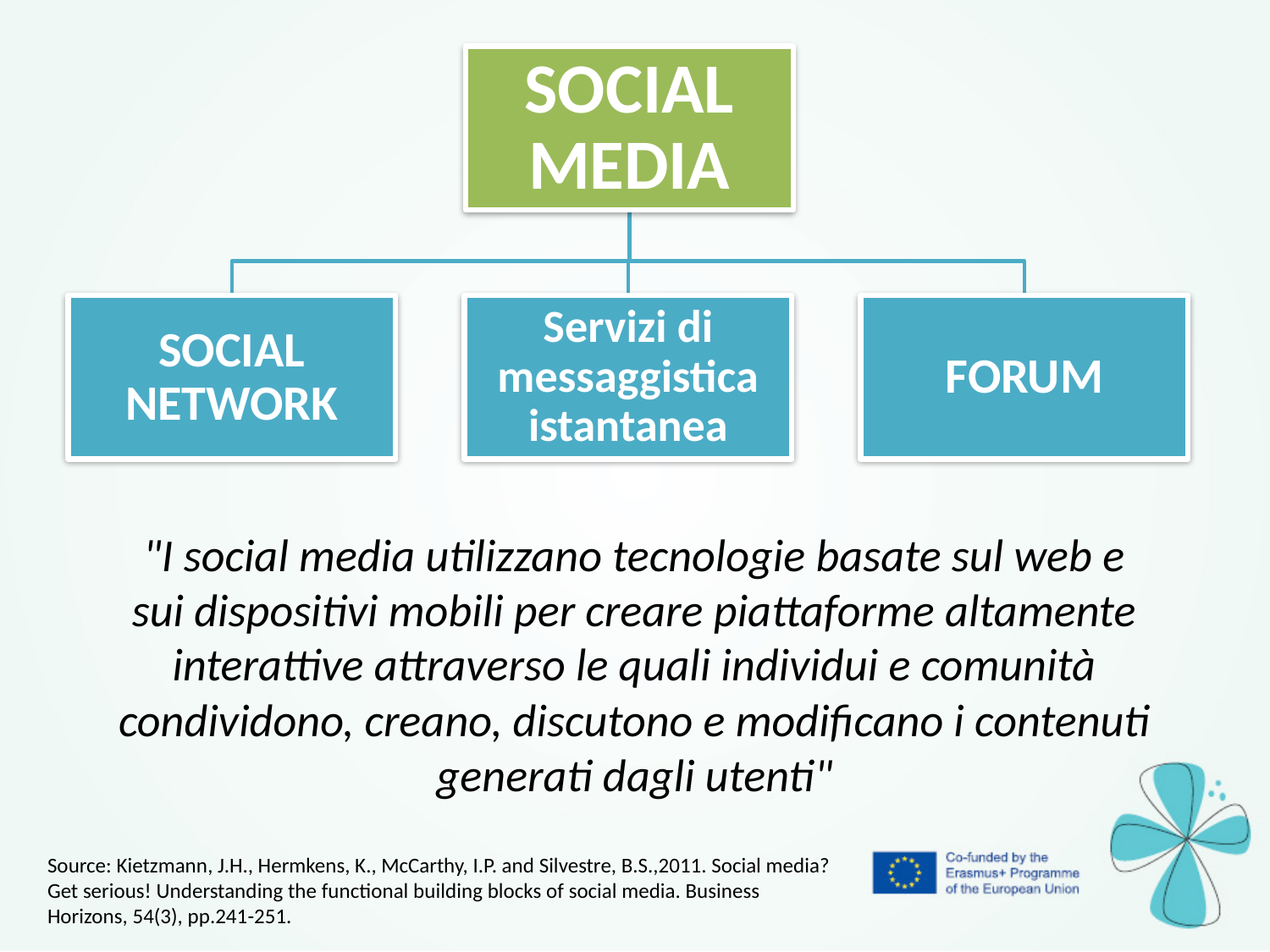

SOCIAL MEDIA
SOCIAL NETWORK
Servizi di messaggistica istantanea
FORUM
"I social media utilizzano tecnologie basate sul web e sui dispositivi mobili per creare piattaforme altamente interattive attraverso le quali individui e comunità condividono, creano, discutono e modificano i contenuti generati dagli utenti"
Source: Kietzmann, J.H., Hermkens, K., McCarthy, I.P. and Silvestre, B.S.,2011. Social media? Get serious! Understanding the functional building blocks of social media. Business Horizons, 54(3), pp.241-251.